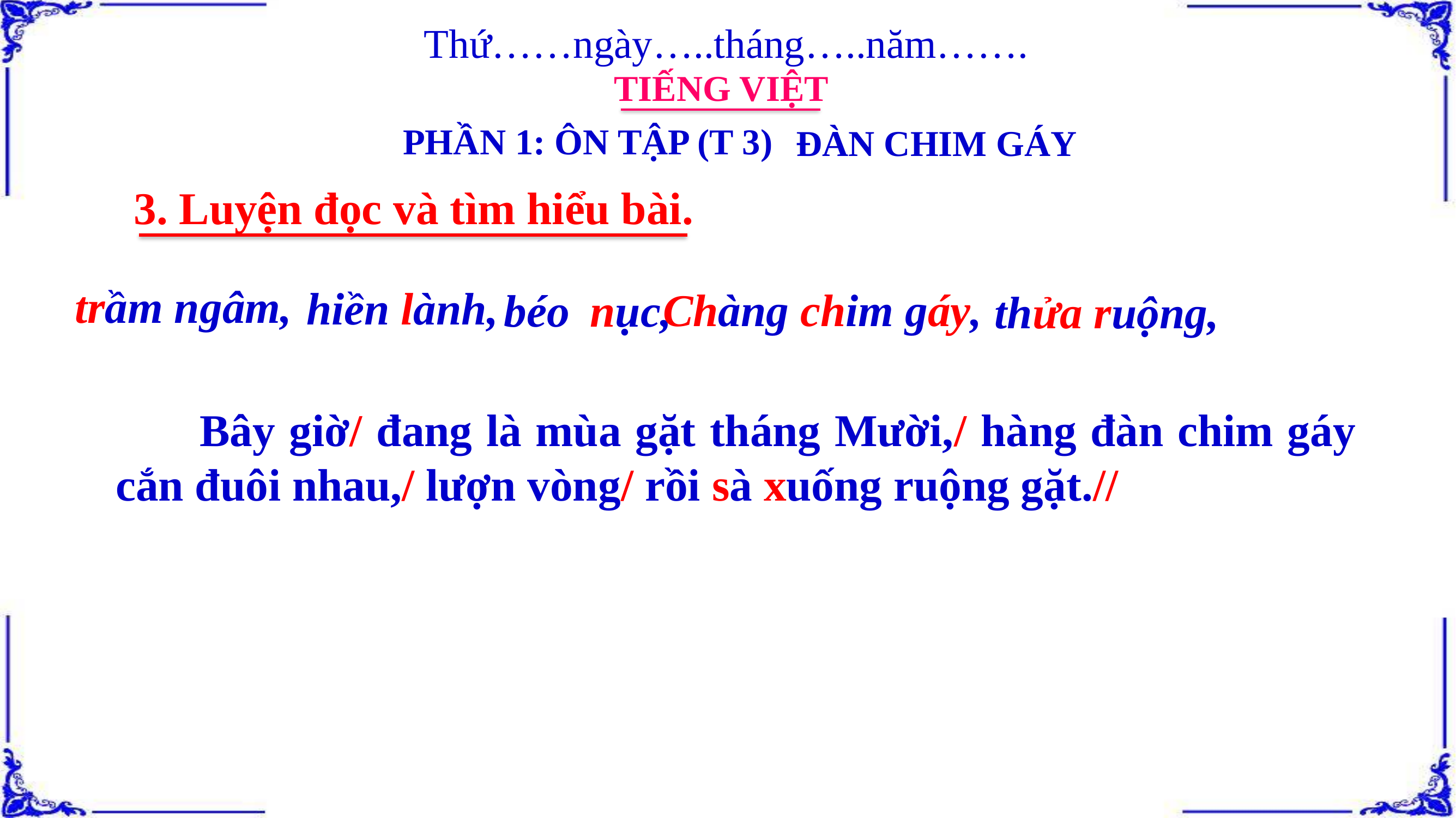

Thứ……ngày…..tháng…..năm…….
TIẾNG VIỆT
PHẦN 1: ÔN TẬP (T 3)
ĐÀN CHIM GÁY
3. Luyện đọc và tìm hiểu bài.
trầm ngâm,
hiền lành,
Chàng chim gáy,
béo nục,
thửa ruộng,
      Bây giờ/ đang là mùa gặt tháng Mười,/ hàng đàn chim gáy cắn đuôi nhau,/ lượn vòng/ rồi sà xuống ruộng gặt.//